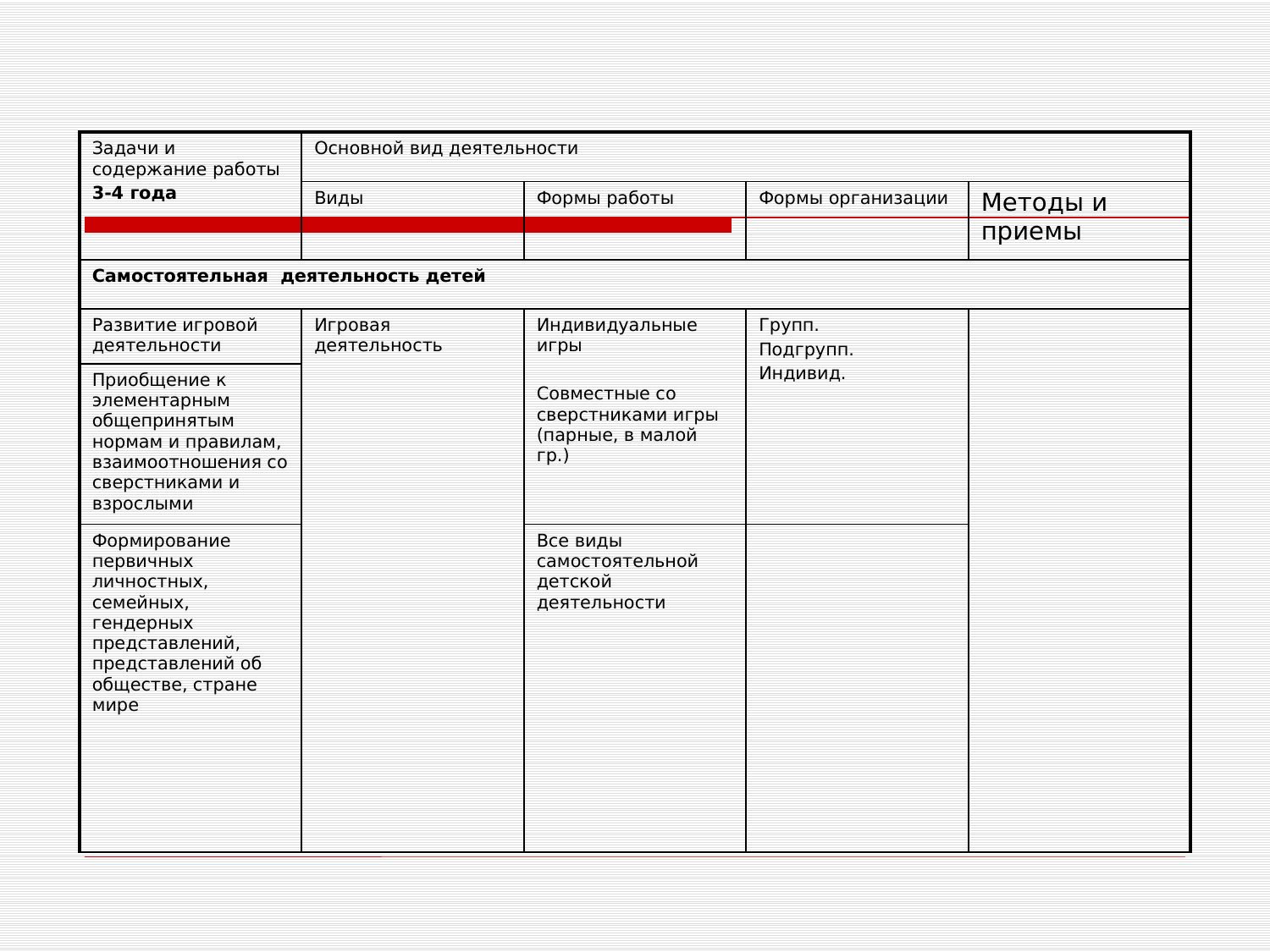

| Задачи и содержание работы 3-4 года | Основной вид деятельности |  |  |  |
| --- | --- | --- | --- | --- |
|  | Виды | Формы работы | Формы организации | Методы и приемы |
| Самостоятельная деятельность детей |  |  |  |  |
| Развитие игровой деятельности | Игровая деятельность | Индивидуальные игры Совместные со сверстниками игры (парные, в малой гр.) | Групп. Подгрупп. Индивид. |  |
| Приобщение к элементарным общепринятым нормам и правилам, взаимоотношения со сверстниками и взрослыми |  |  |  |  |
| Формирование первичных личностных, семейных, гендерных представлений, представлений об обществе, стране мире |  | Все виды самостоятельной детской деятельности |  |  |